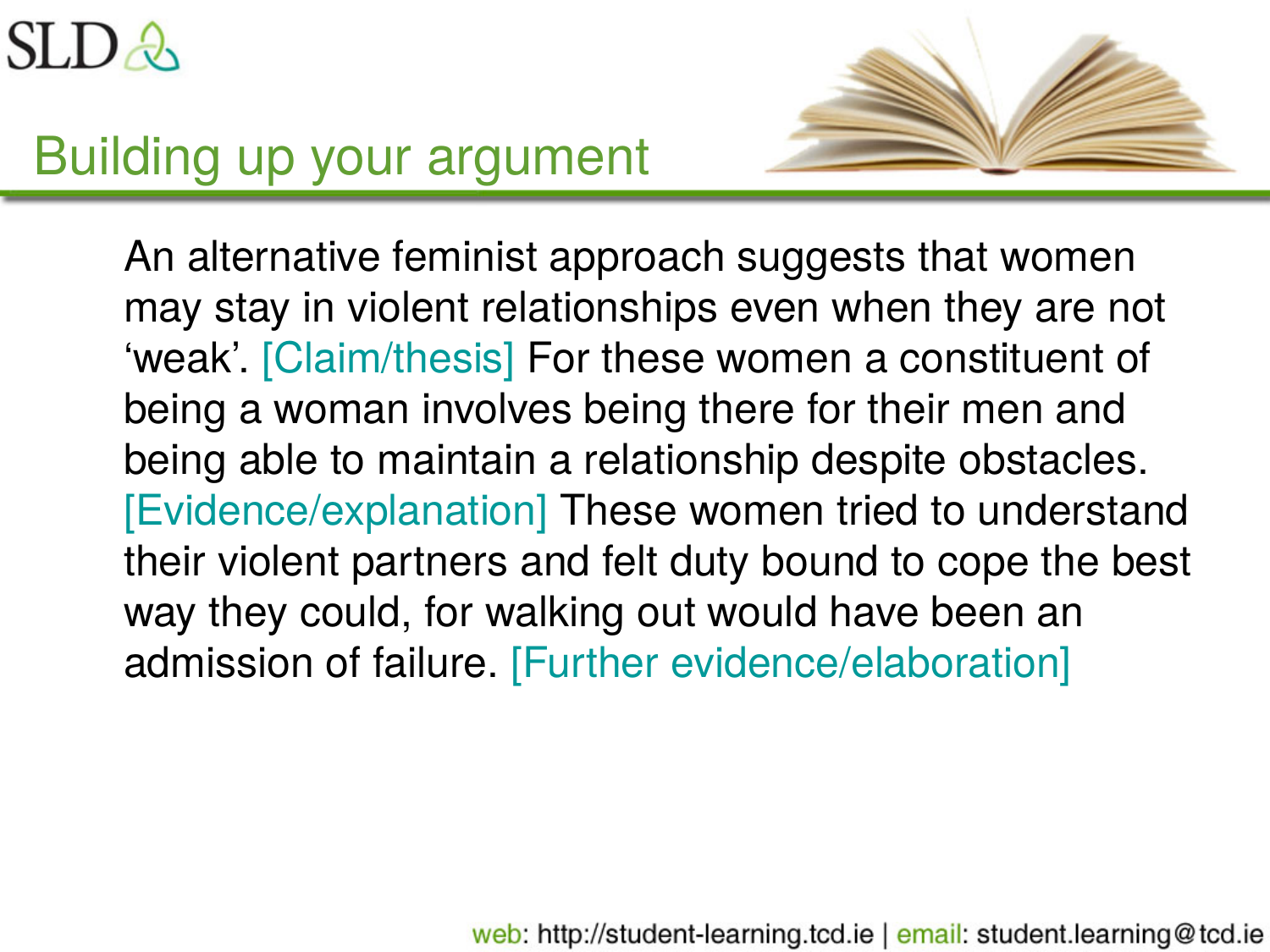

# Building up your argument
	An alternative feminist approach suggests that women may stay in violent relationships even when they are not ‘weak’. [Claim/thesis] For these women a constituent of being a woman involves being there for their men and being able to maintain a relationship despite obstacles.  [Evidence/explanation] These women tried to understand their violent partners and felt duty bound to cope the best way they could, for walking out would have been an admission of failure. [Further evidence/elaboration]